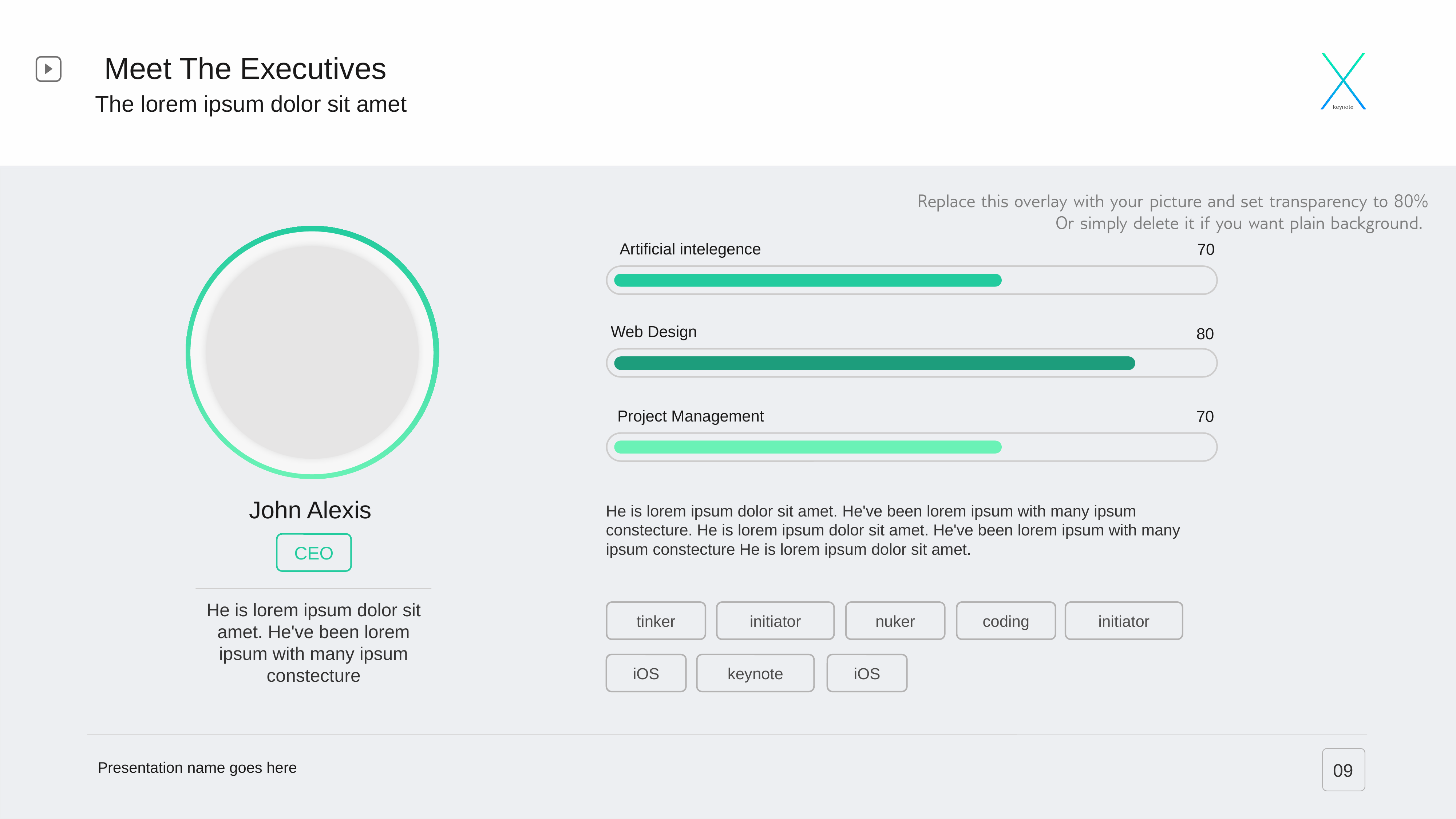

Meet The Executives
The lorem ipsum dolor sit amet

Artificial intelegence
70

Web Design
80

Project Management
70

John Alexis
He is lorem ipsum dolor sit amet. He've been lorem ipsum with many ipsum constecture. He is lorem ipsum dolor sit amet. He've been lorem ipsum with many ipsum constecture He is lorem ipsum dolor sit amet.
CEO

He is lorem ipsum dolor sit amet. He've been lorem ipsum with many ipsum constecture
tinker
initiator
nuker
coding
initiator
iOS
keynote
iOS
09